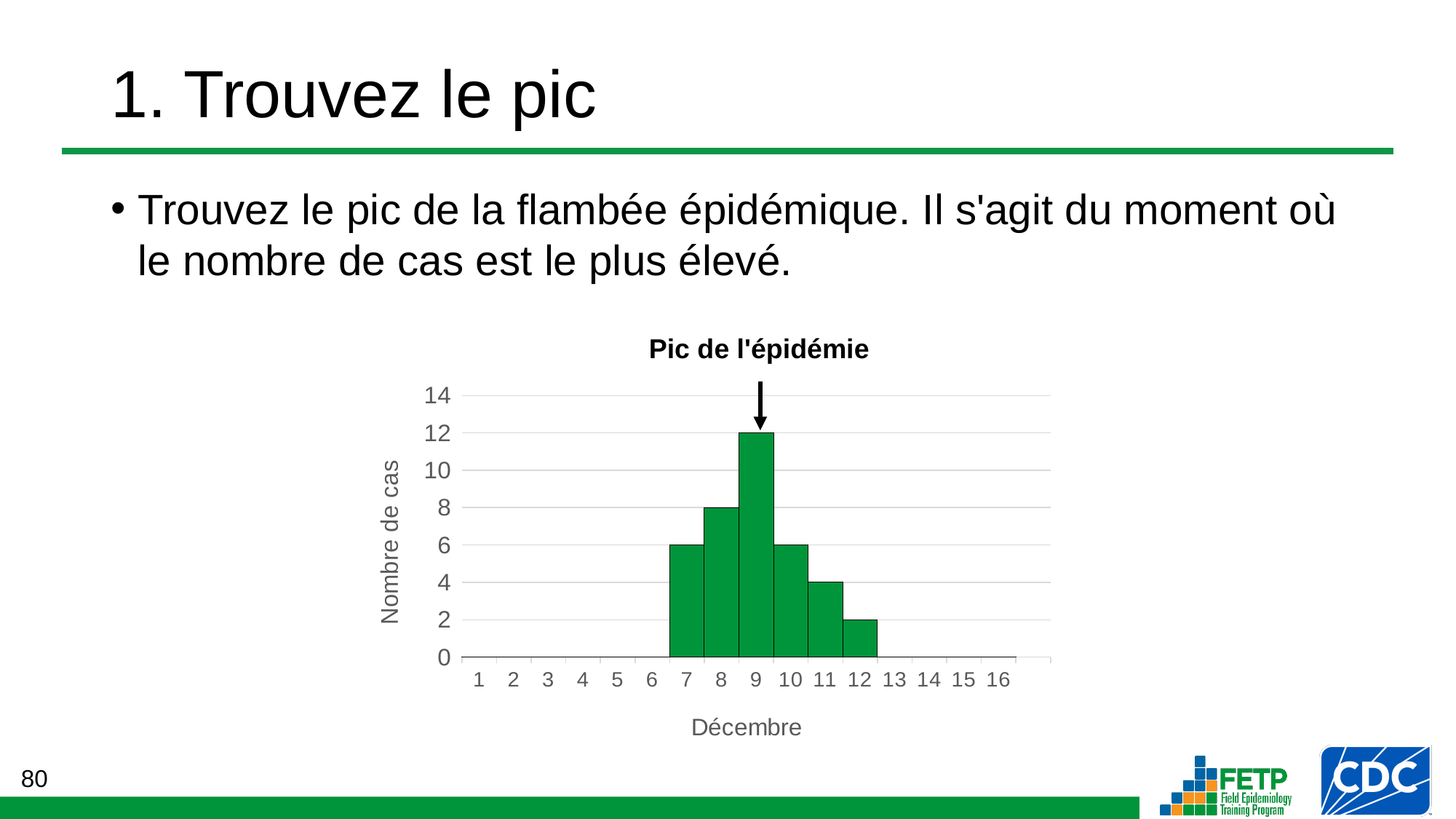

# 1. Trouvez le pic
Trouvez le pic de la flambée épidémique. Il s'agit du moment où le nombre de cas est le plus élevé.
Pic de l'épidémie

### Chart

| Category | Nombre de cas |
|---|---|
| 1 | 0.0 |
| 2 | 0.0 |
| 3 | 0.0 |
| 4 | 0.0 |
| 5 | 0.0 |
| 6 | 0.0 |
| 7 | 6.0 |
| 8 | 8.0 |
| 9 | 12.0 |
| 10 | 6.0 |
| 11 | 4.0 |
| 12 | 2.0 |
| 13 | 0.0 |
| 14 | 0.0 |
| 15 | 0.0 |
| 16 | 0.0 |
|  | None |